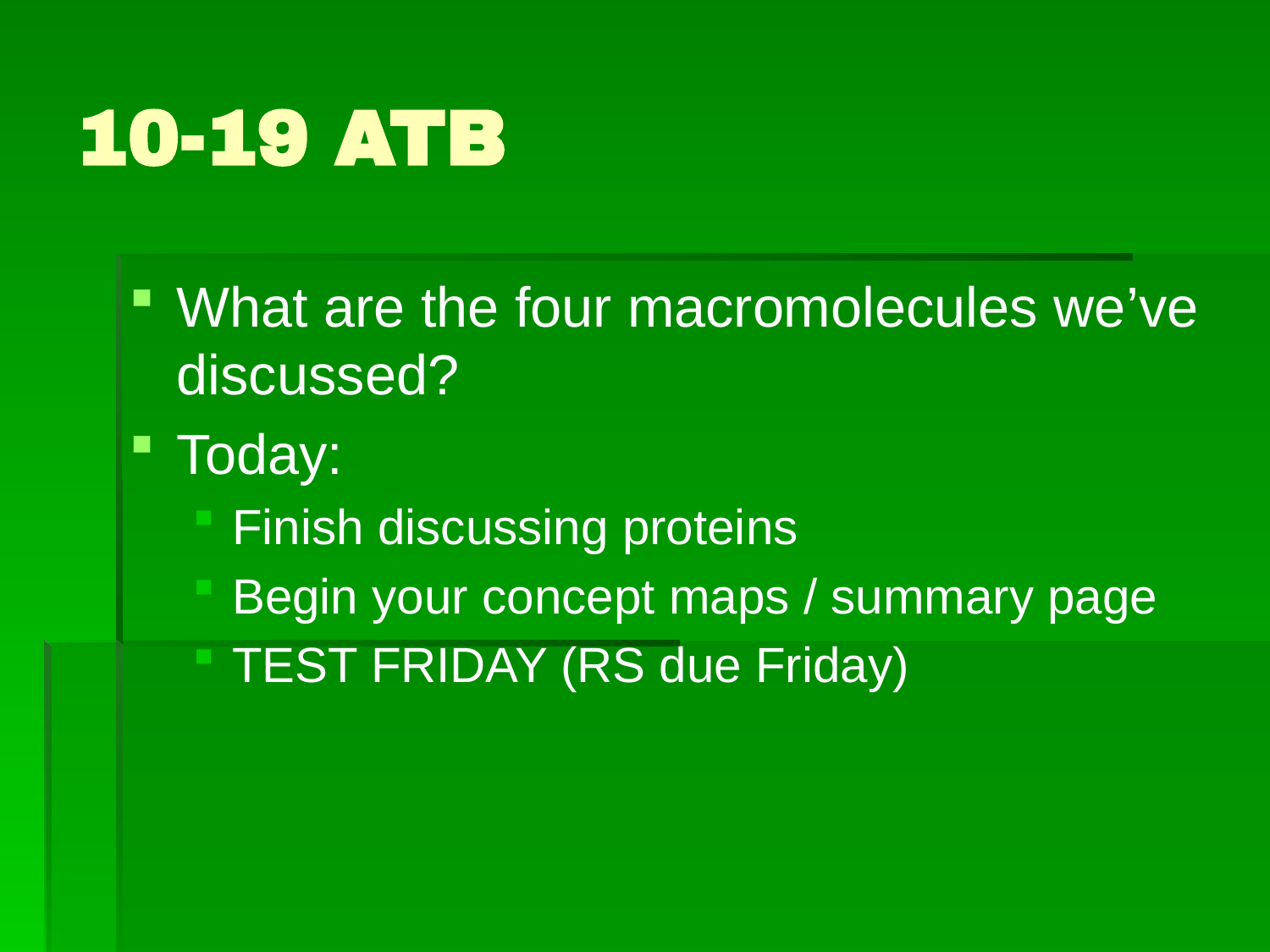

# 10-19 ATB
What are the four macromolecules we’ve discussed?
Today:
Finish discussing proteins
Begin your concept maps / summary page
TEST FRIDAY (RS due Friday)